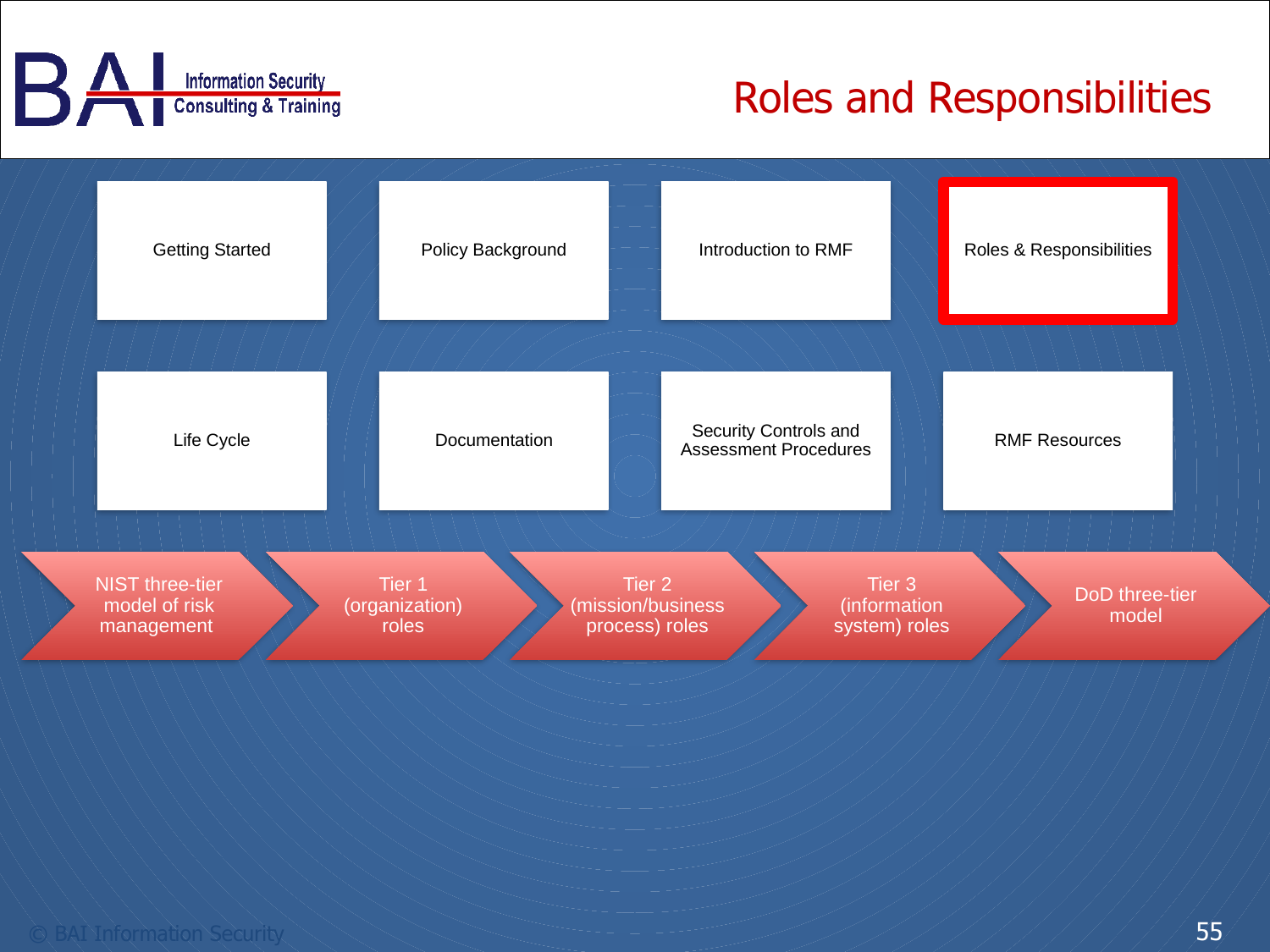

# Roles and Responsibilities

Getting Started

Policy Background

Introduction to RMF

Roles & Responsibilities

Life Cycle

Documentation

Security Controls and Assessment Procedures

RMF Resources

NIST three-tier model of risk management

Tier 1 (organization) roles

Tier 2 (mission/business process) roles

Tier 3 (information system) roles

DoD three-tier model